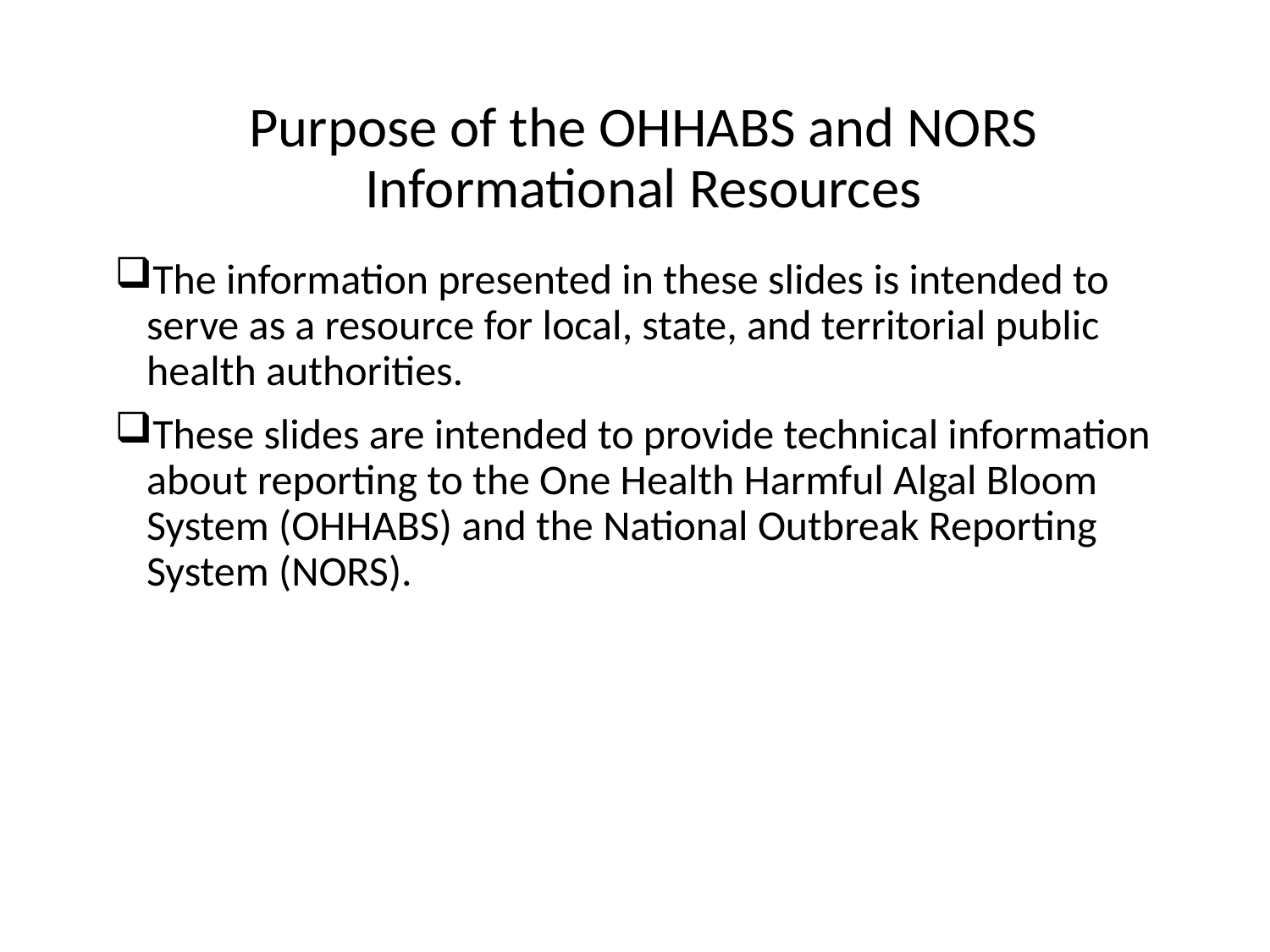

# Purpose of the OHHABS and NORS Informational Resources
The information presented in these slides is intended to serve as a resource for local, state, and territorial public health authorities.
These slides are intended to provide technical information about reporting to the One Health Harmful Algal Bloom System (OHHABS) and the National Outbreak Reporting System (NORS).